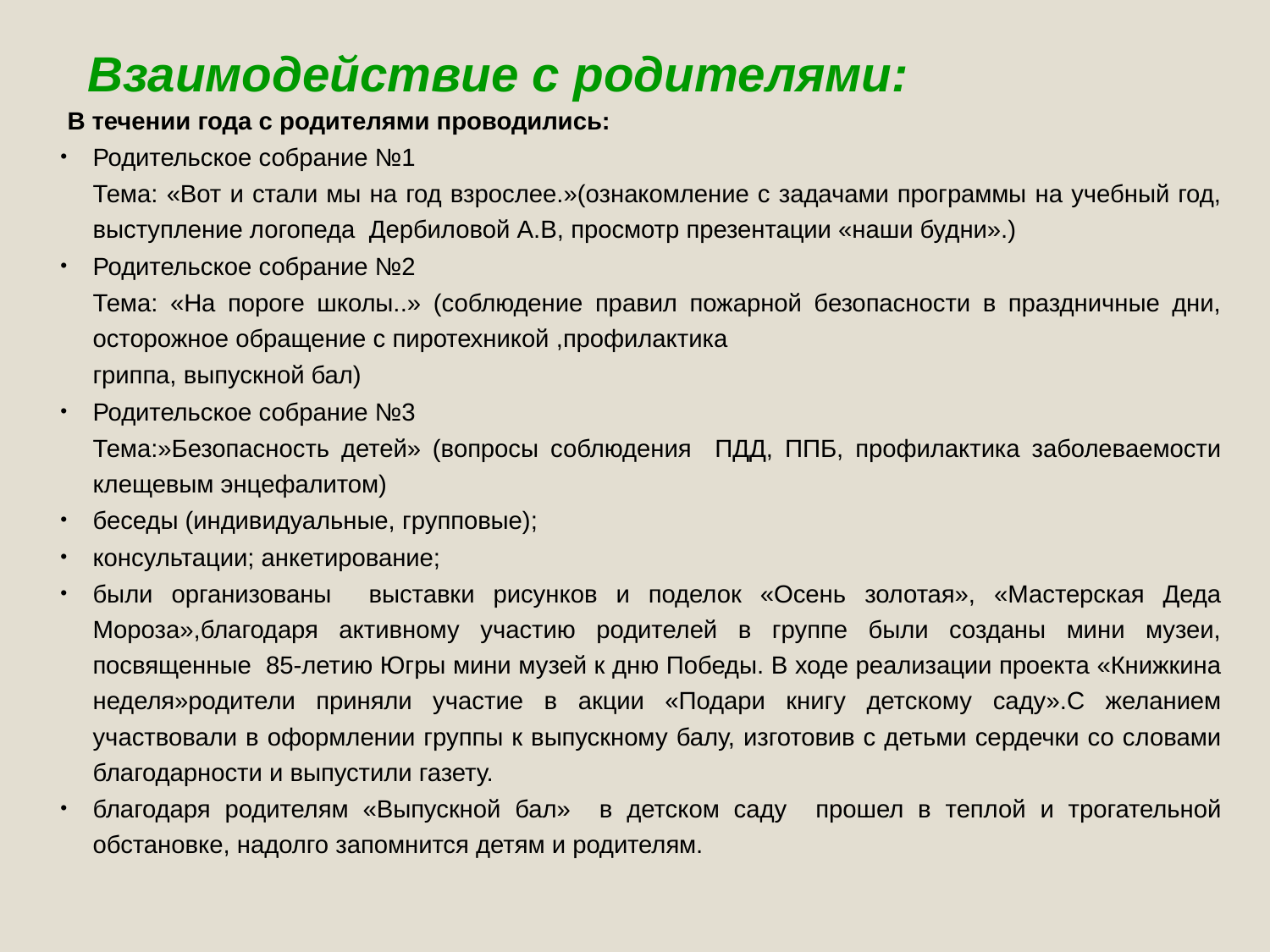

# Взаимодействие с родителями:
 В течении года с родителями проводились:
Родительское собрание №1
	Тема: «Вот и стали мы на год взрослее.»(ознакомление с задачами программы на учебный год, выступление логопеда  Дербиловой А.В, просмотр презентации «наши будни».)
Родительское собрание №2
	Тема: «На пороге школы..» (соблюдение правил пожарной безопасности в праздничные дни, осторожное обращение с пиротехникой ,профилактика
	гриппа, выпускной бал)
Родительское собрание №3
	Тема:»Безопасность детей» (вопросы соблюдения  ПДД, ППБ, профилактика заболеваемости клещевым энцефалитом)
беседы (индивидуальные, групповые);
консультации; анкетирование;
были организованы  выставки рисунков и поделок «Осень золотая», «Мастерская Деда Мороза»,благодаря активному участию родителей в группе были созданы мини музеи, посвященные  85-летию Югры мини музей к дню Победы. В ходе реализации проекта «Книжкина неделя»родители приняли участие в акции «Подари книгу детскому саду».С желанием участвовали в оформлении группы к выпускному балу, изготовив с детьми сердечки со словами благодарности и выпустили газету.
благодаря родителям «Выпускной бал»  в детском саду  прошел в теплой и трогательной обстановке, надолго запомнится детям и родителям.